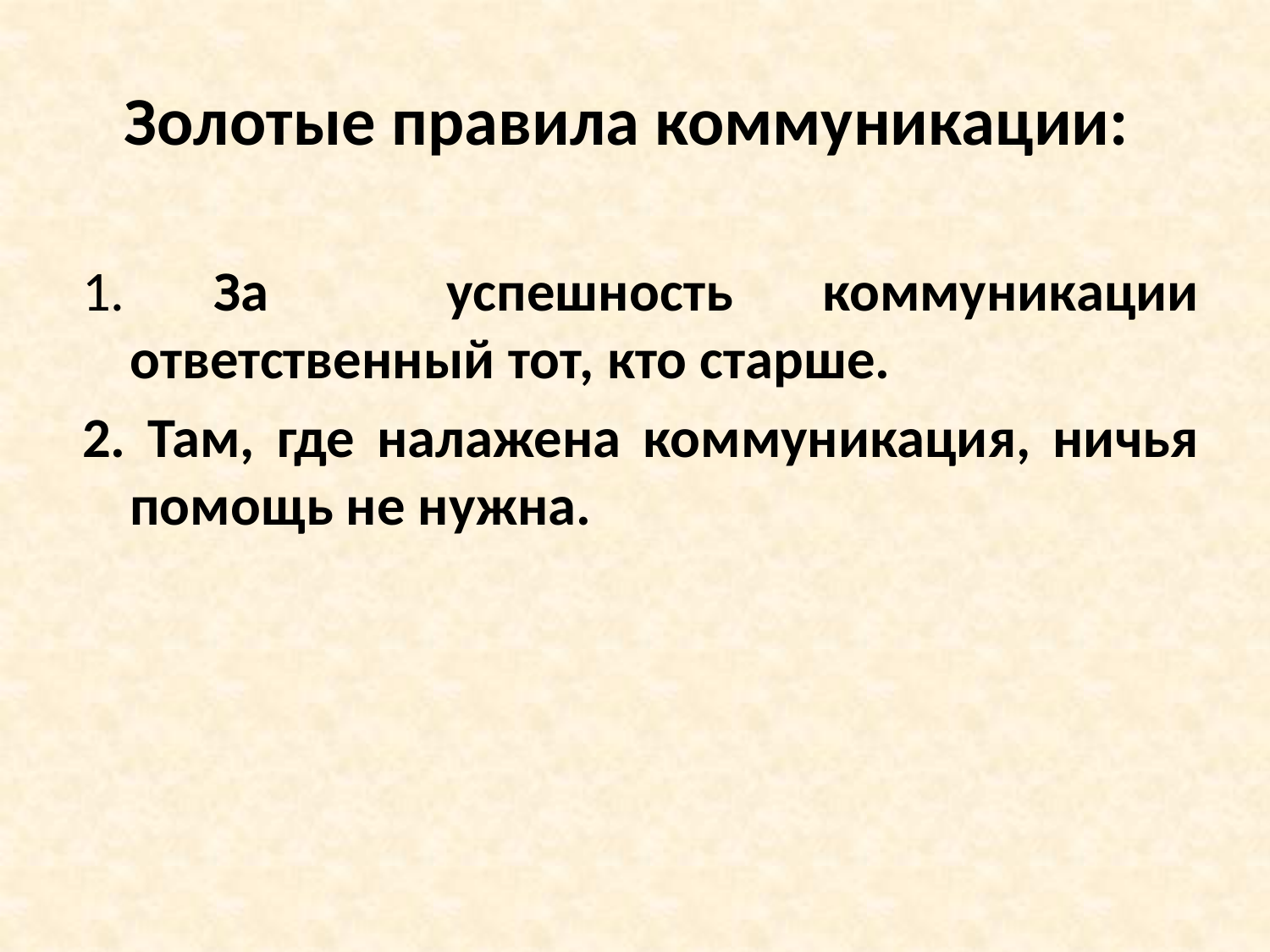

# Золотые правила коммуникации:
1. За  успешность коммуникации ответственный тот, кто старше.
2. Там, где налажена коммуникация, ничья помощь не нужна.